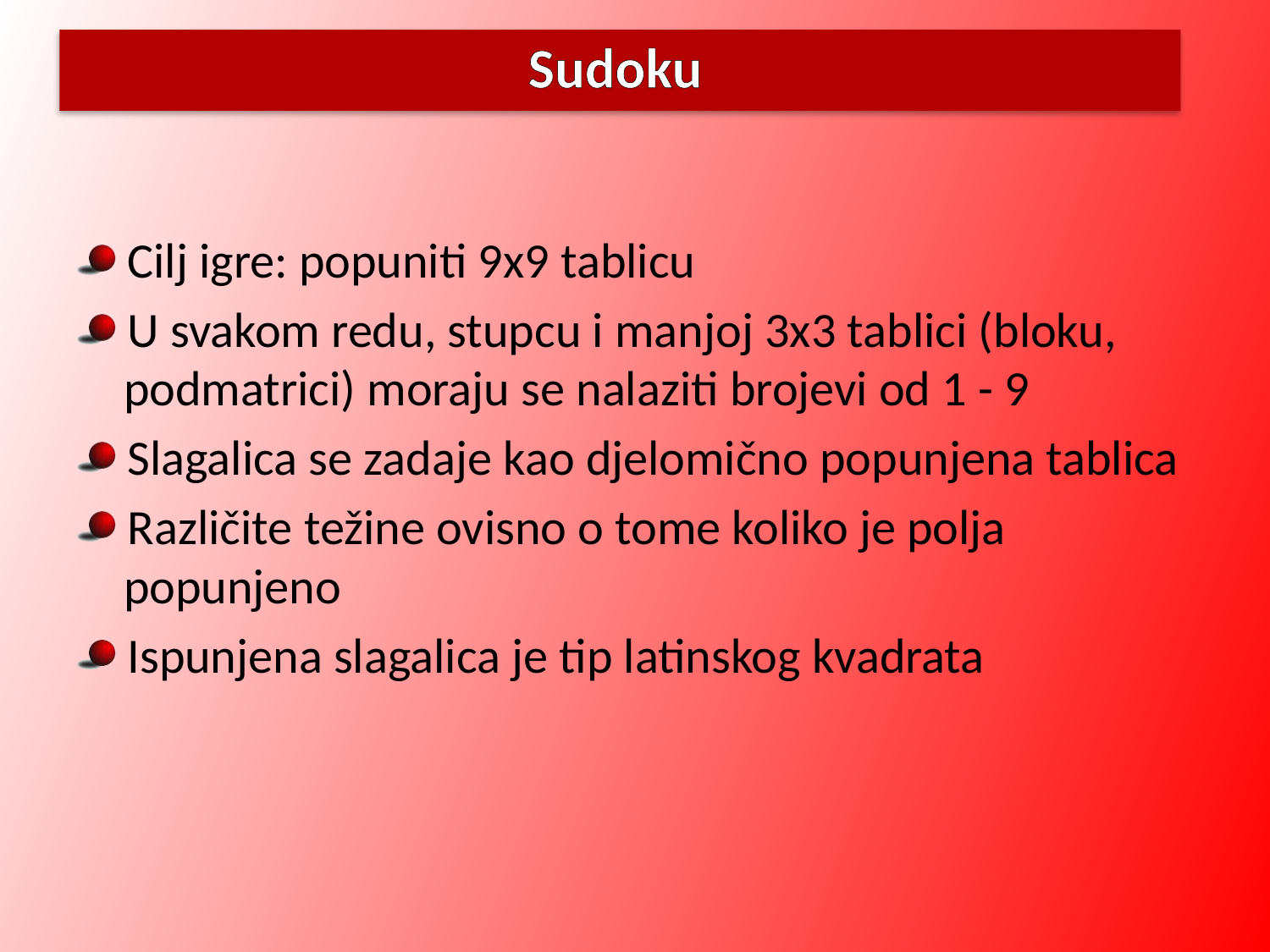

# Sudoku
Cilj igre: popuniti 9x9 tablicu
U svakom redu, stupcu i manjoj 3x3 tablici (bloku, podmatrici) moraju se nalaziti brojevi od 1 - 9
Slagalica se zadaje kao djelomično popunjena tablica
Različite težine ovisno o tome koliko je polja popunjeno
Ispunjena slagalica je tip latinskog kvadrata